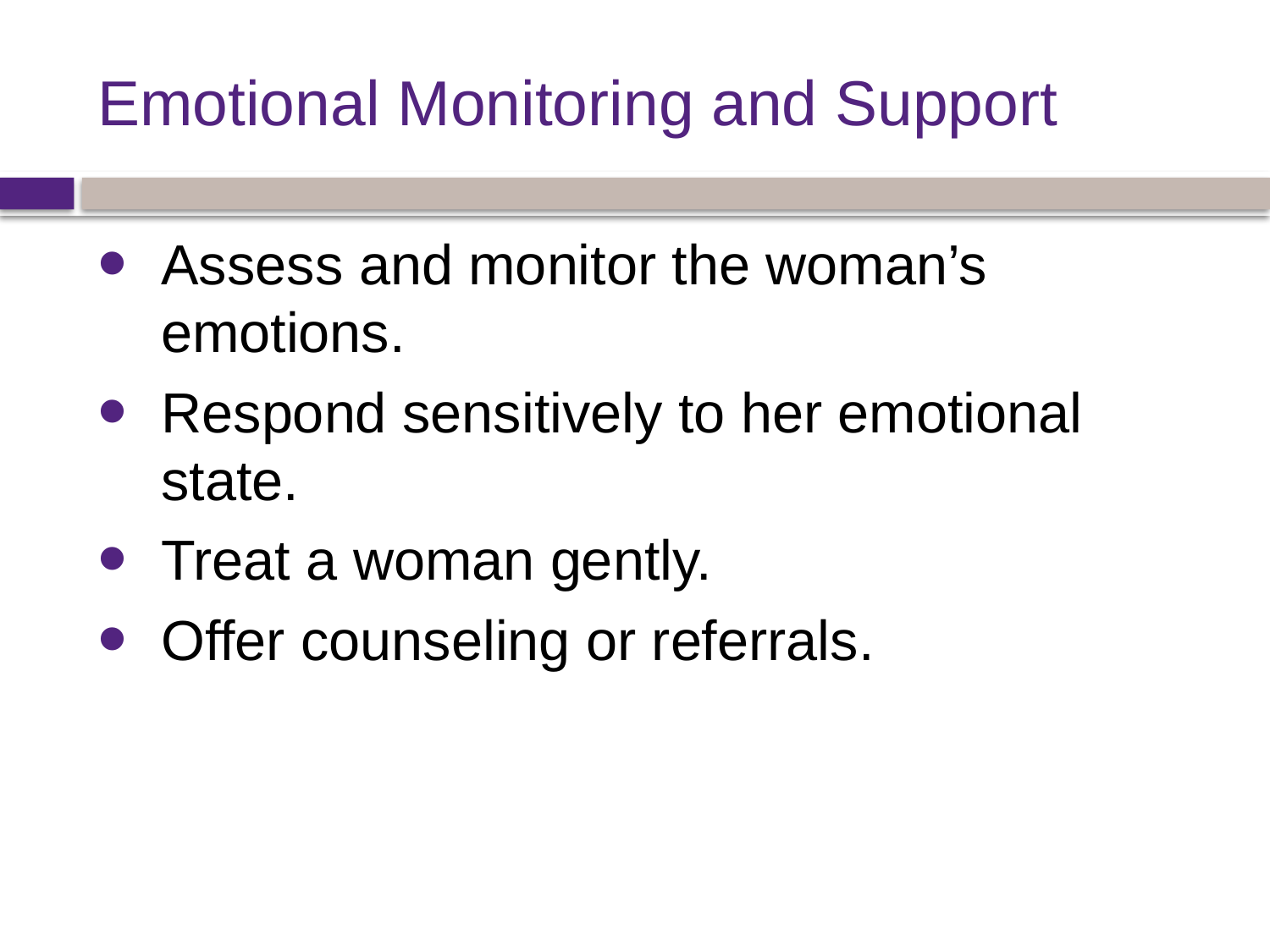

# Emotional Monitoring and Support
Assess and monitor the woman’s emotions.
Respond sensitively to her emotional state.
Treat a woman gently.
Offer counseling or referrals.